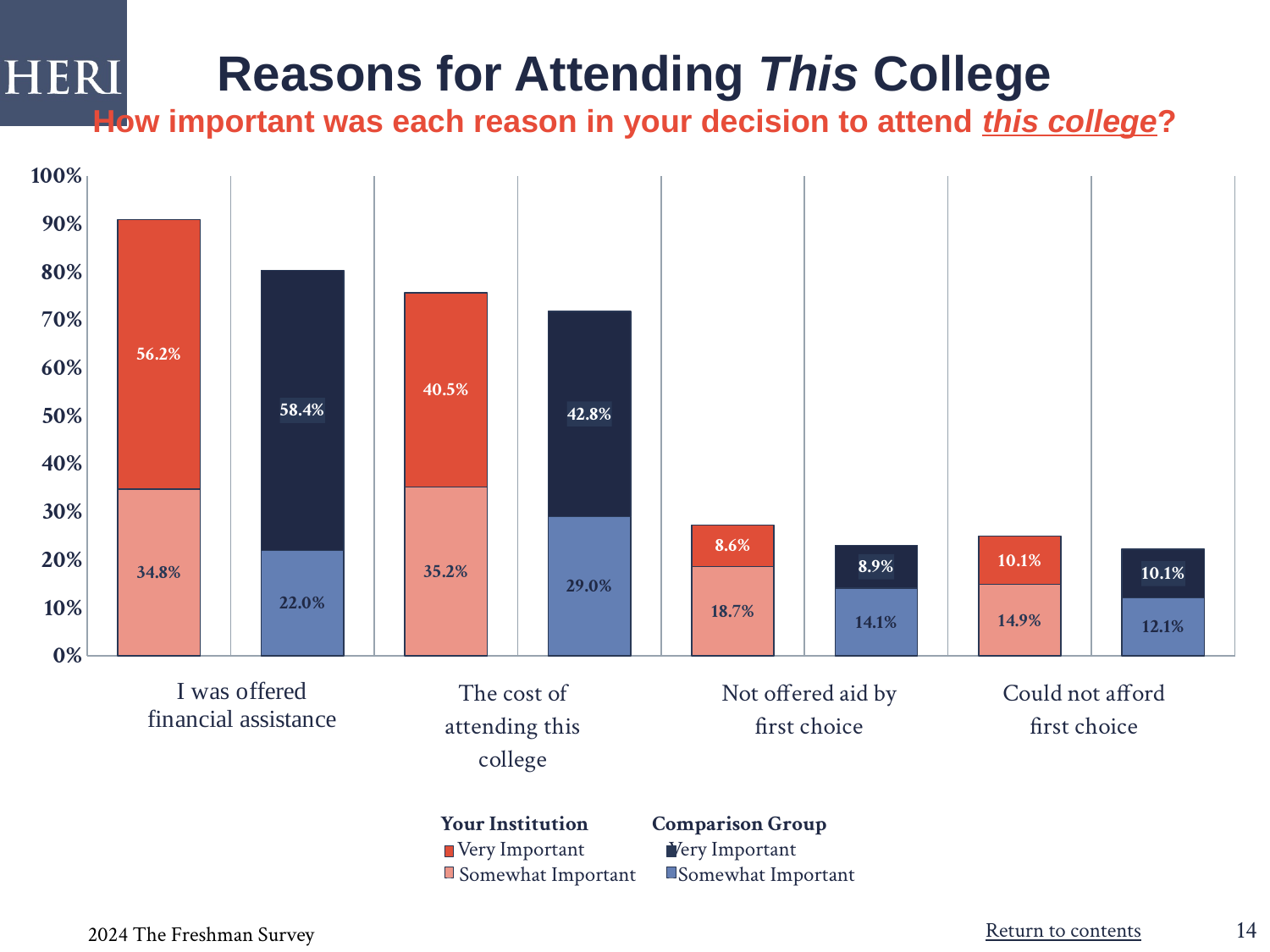

# Reasons for Attending This College How important was each reason in your decision to attend this college?

### Chart

| Category | Somewhat Important | Very Important |
|---|---|---|
| Your Institution | 0.3476 | 0.5619 |
| Comparison Group | 0.2197 | 0.5843 |
| Your Institution | 0.3524 | 0.4048 |
| Comparison Group | 0.2905 | 0.428 |
| Your Institution | 0.1866 | 0.0861 |
| Comparison Group | 0.1413 | 0.0894 |
| Your Institution | 0.149 | 0.101 |
| Comparison Group | 0.1209 | 0.1014 |
 Your Institution               Comparison Group
     Very Important                  Very Important
     Somewhat Important         Somewhat Important

2024 The Freshman Survey
Return to contents
14